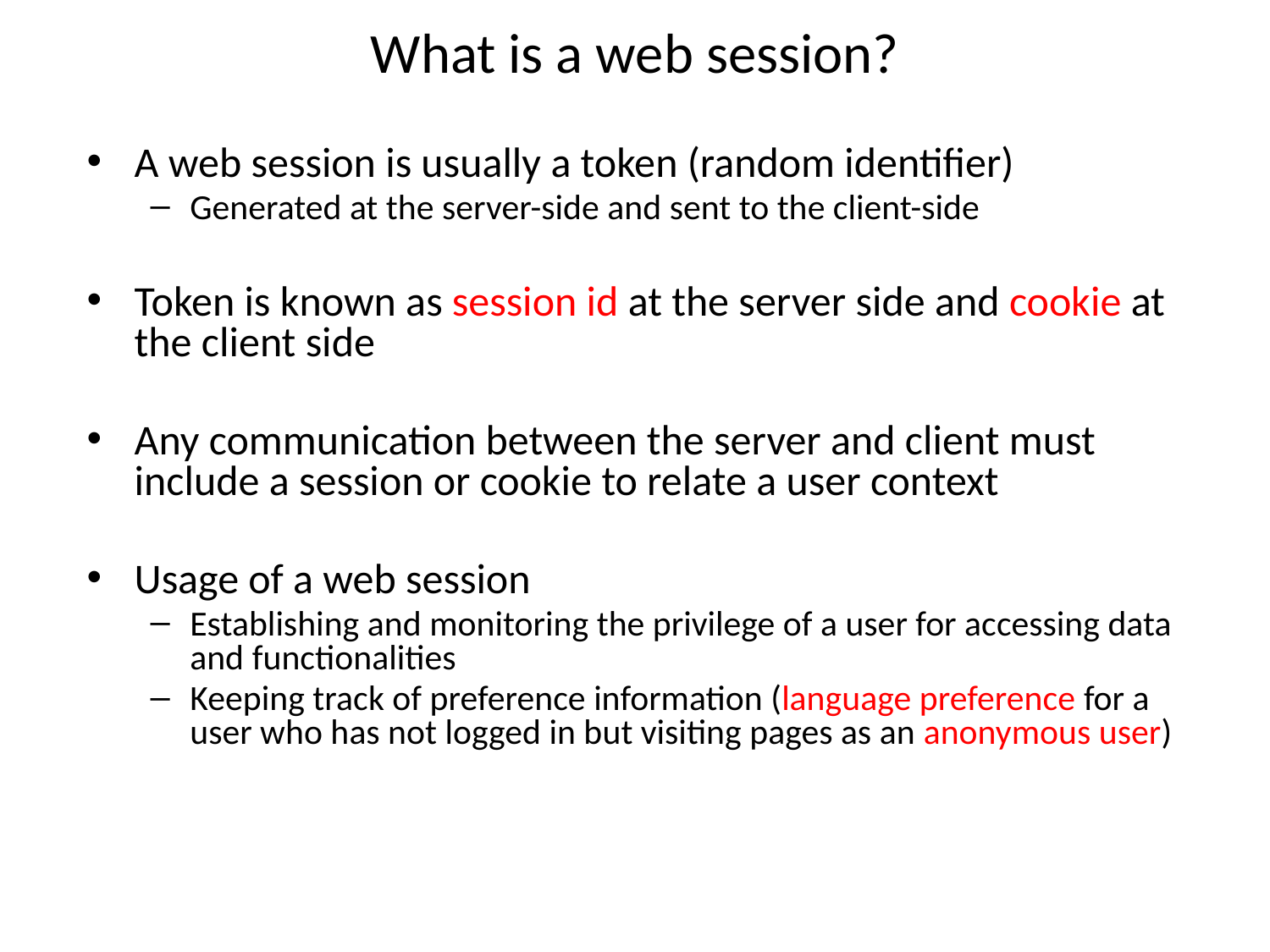

# What is a web session?
A web session is usually a token (random identifier)
Generated at the server-side and sent to the client-side

Token is known as session id at the server side and cookie at the client side

Any communication between the server and client must include a session or cookie to relate a user context

Usage of a web session
Establishing and monitoring the privilege of a user for accessing data and functionalities
Keeping track of preference information (language preference for a user who has not logged in but visiting pages as an anonymous user)